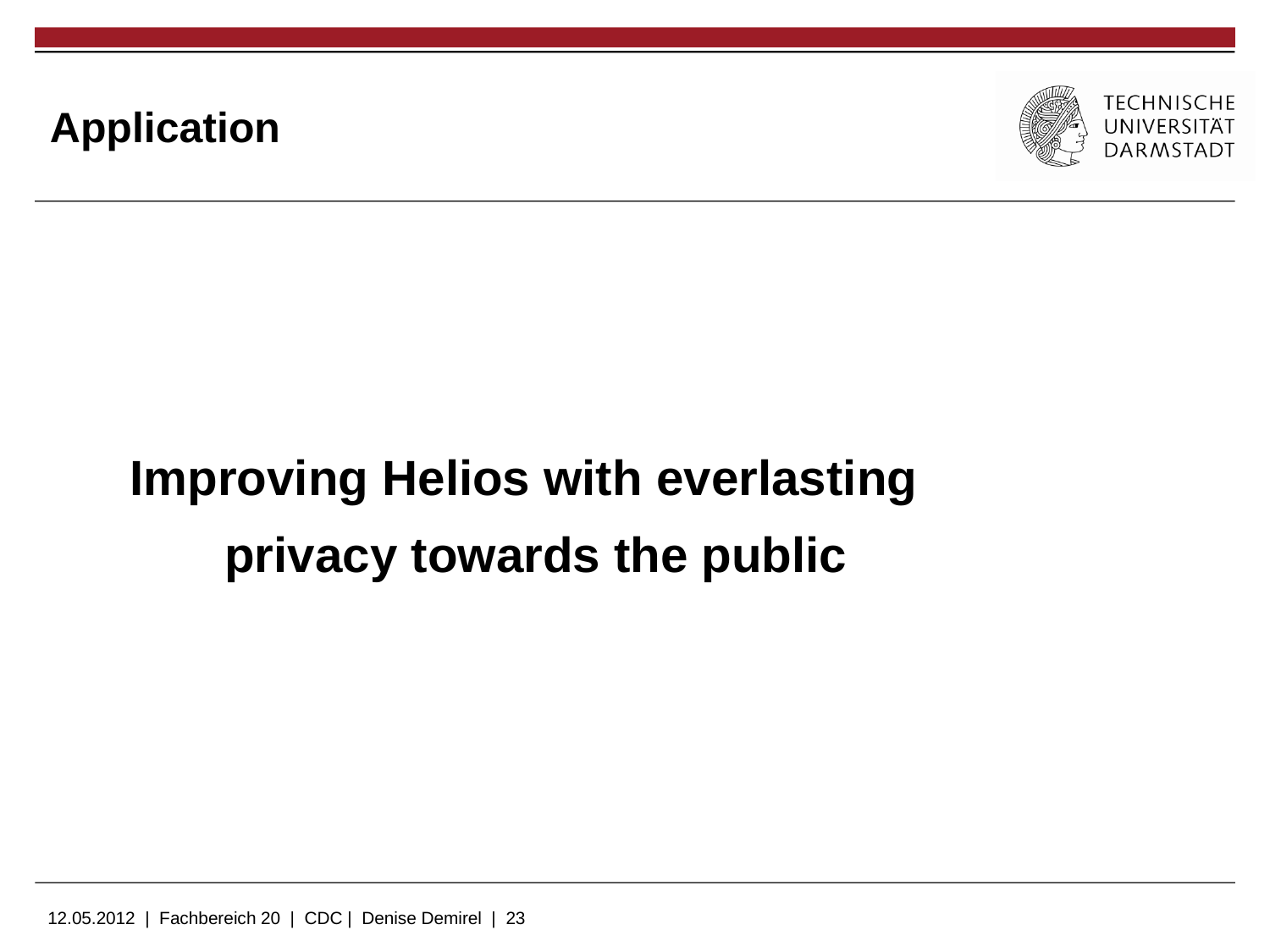

# Application

Improving Helios with everlasting privacy towards the public